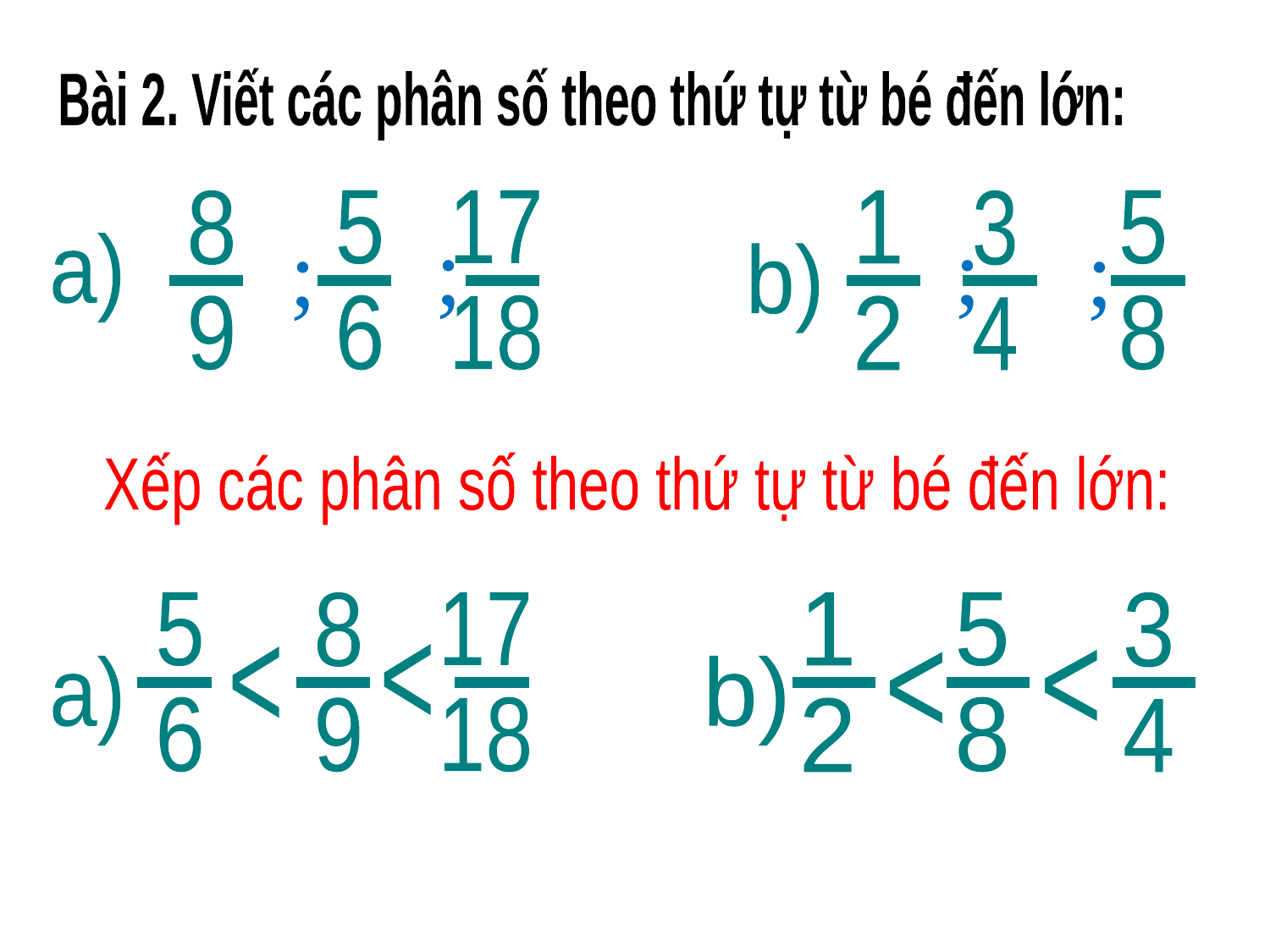

Bài 2. Viết các phân số theo thứ tự từ bé đến lớn:
8
9
5
6
17
18
1
2
3
4
5
8
a)
b)
-
-
-
-
-
-
;
;
;
;
Xếp các phân số theo thứ tự từ bé đến lớn:
5
6
-
8
9
-
17
18
-
<
<
a)
1
2
-
5
8
-
3
4
-
<
<
b)